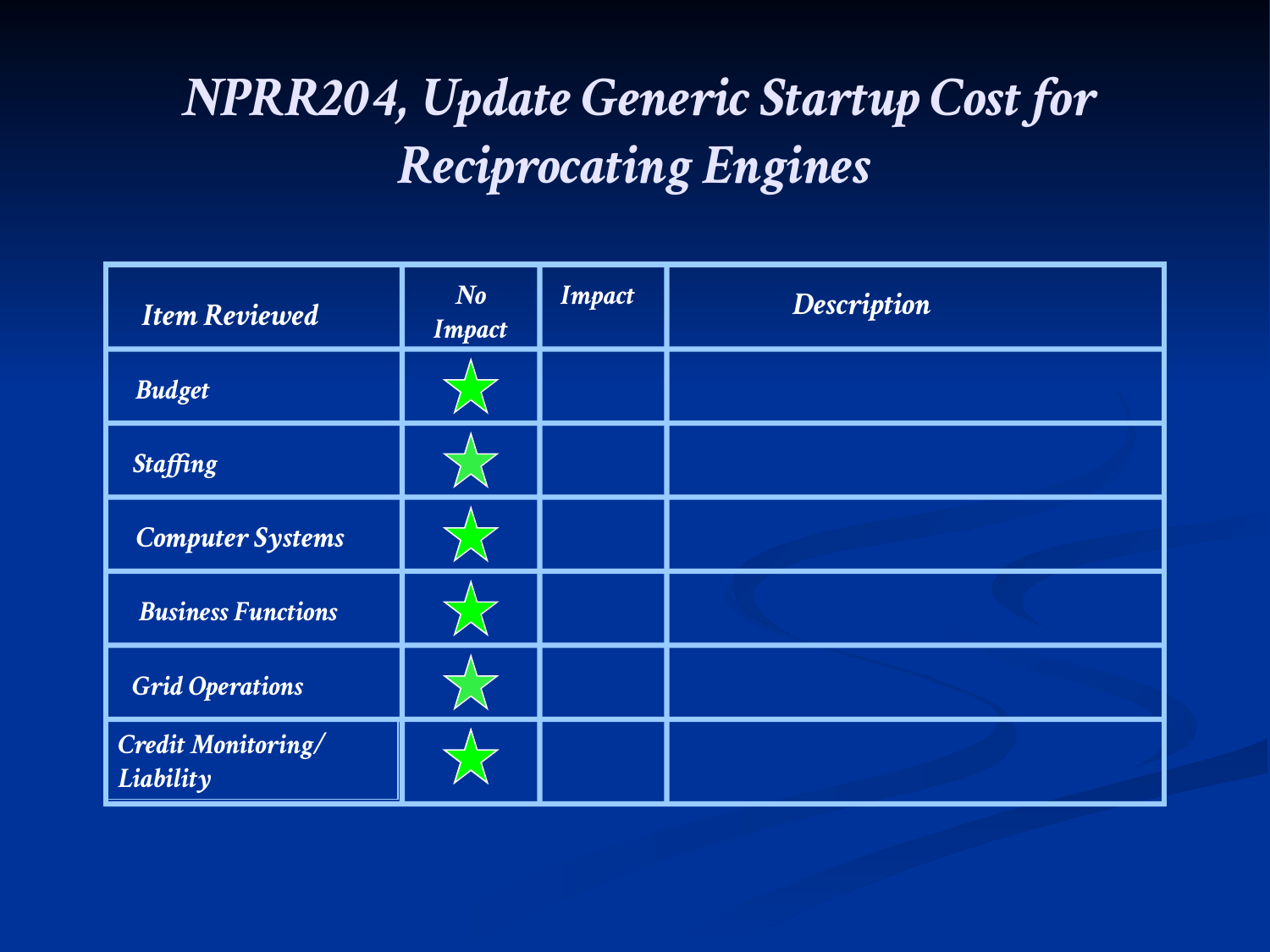

# NPRR204, Update Generic Startup Cost for Reciprocating Engines

No
Impact
Impact
Description
Item Reviewed

Budget

Staffing

Computer Systems

Business Functions

Grid Operations

Credit Monitoring/
Liability